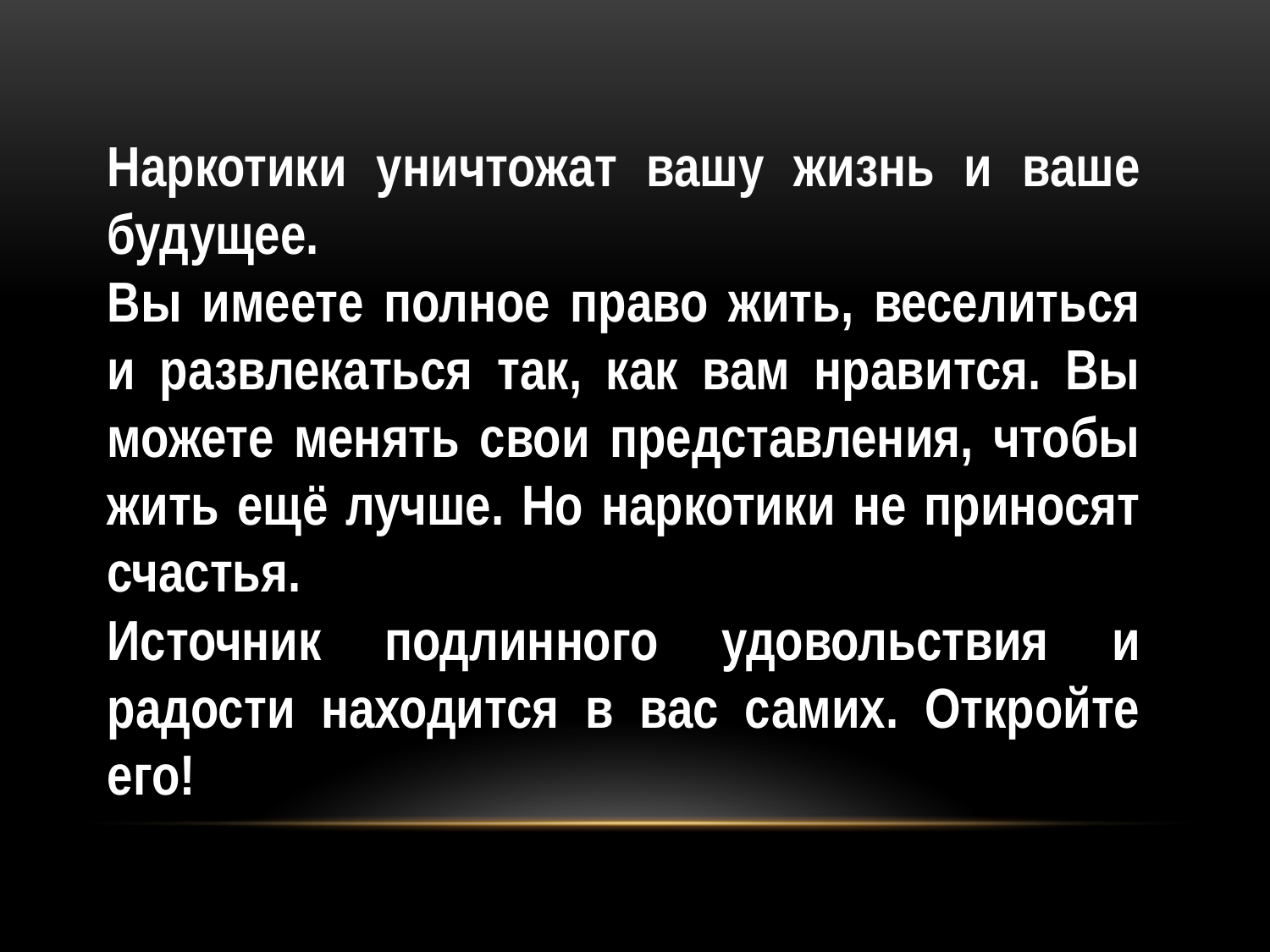

Наркотики уничтожат вашу жизнь и ваше будущее.
Вы имеете полное право жить, веселиться и развлекаться так, как вам нравится. Вы можете менять свои представления, чтобы жить ещё лучше. Но наркотики не приносят счастья.
Источник подлинного удовольствия и радости находится в вас самих. Откройте его!